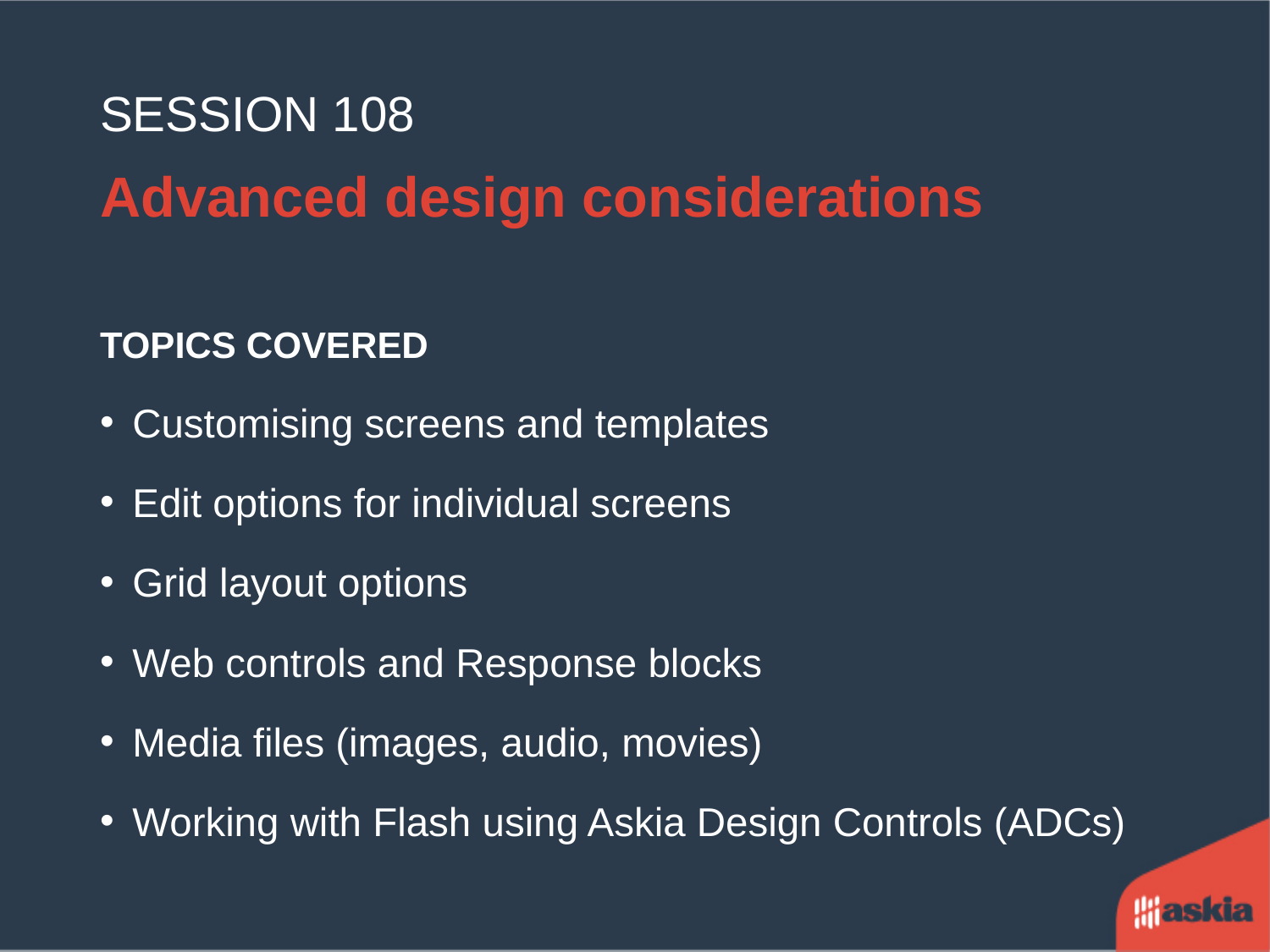

# Session 108
Advanced design considerations

TOPICS COVERED
Customising screens and templates
Edit options for individual screens
Grid layout options
Web controls and Response blocks
Media files (images, audio, movies)
Working with Flash using Askia Design Controls (ADCs)